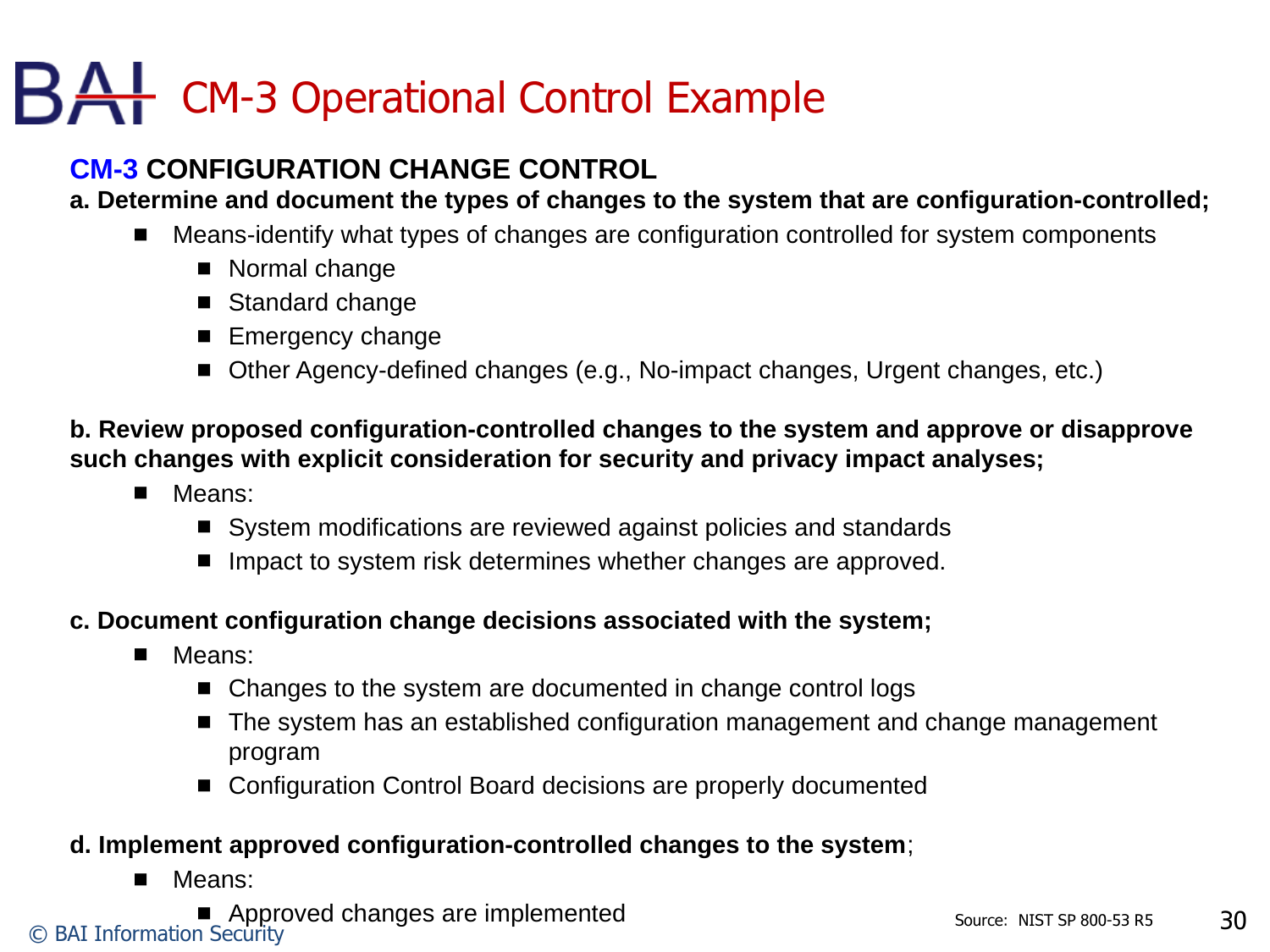

# CM-3 Operational Control Example
CM-3 CONFIGURATION CHANGE CONTROL
a. Determine and document the types of changes to the system that are configuration-controlled;
Means-identify what types of changes are configuration controlled for system components
Normal change
Standard change
Emergency change
Other Agency-defined changes (e.g., No-impact changes, Urgent changes, etc.)

b. Review proposed configuration-controlled changes to the system and approve or disapprove such changes with explicit consideration for security and privacy impact analyses;
Means:
System modifications are reviewed against policies and standards
Impact to system risk determines whether changes are approved.

c. Document configuration change decisions associated with the system;
Means:
Changes to the system are documented in change control logs
The system has an established configuration management and change management program
Configuration Control Board decisions are properly documented

d. Implement approved configuration-controlled changes to the system;
Means:
Approved changes are implemented
Source:  NIST SP 800-53 R5